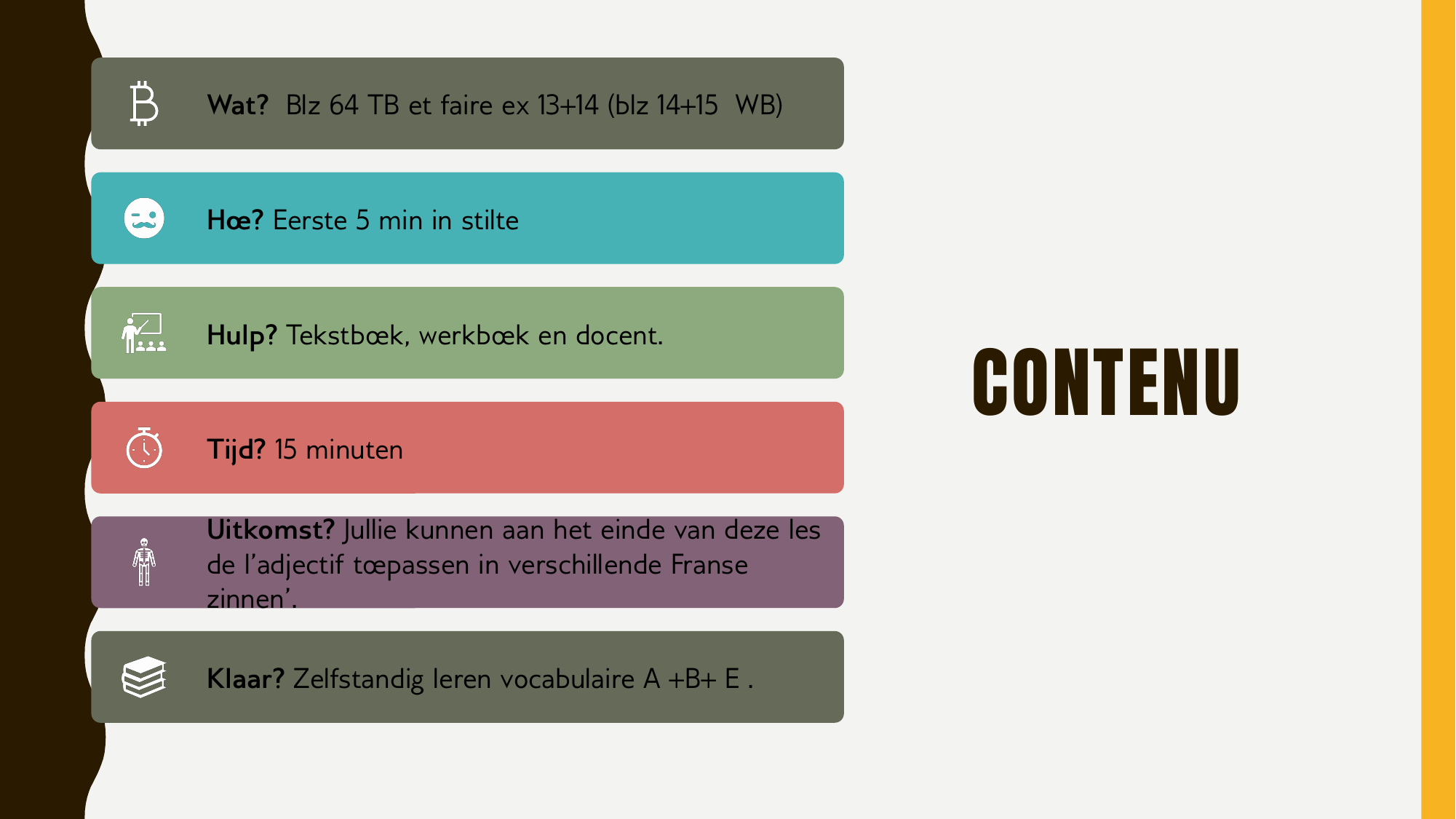

Wat?  Blz 64 TB et faire ex 13+14 (blz 14+15  WB)
Hoe? Eerste 5 min in stilte
Hulp? Tekstboek, werkboek en docent.
Tijd? 15 minuten
Uitkomst? Jullie kunnen aan het einde van deze les de l’adjectif toepassen in verschillende Franse zinnen’.
Klaar? Zelfstandig leren vocabulaire A +B+ E .
# Contenu